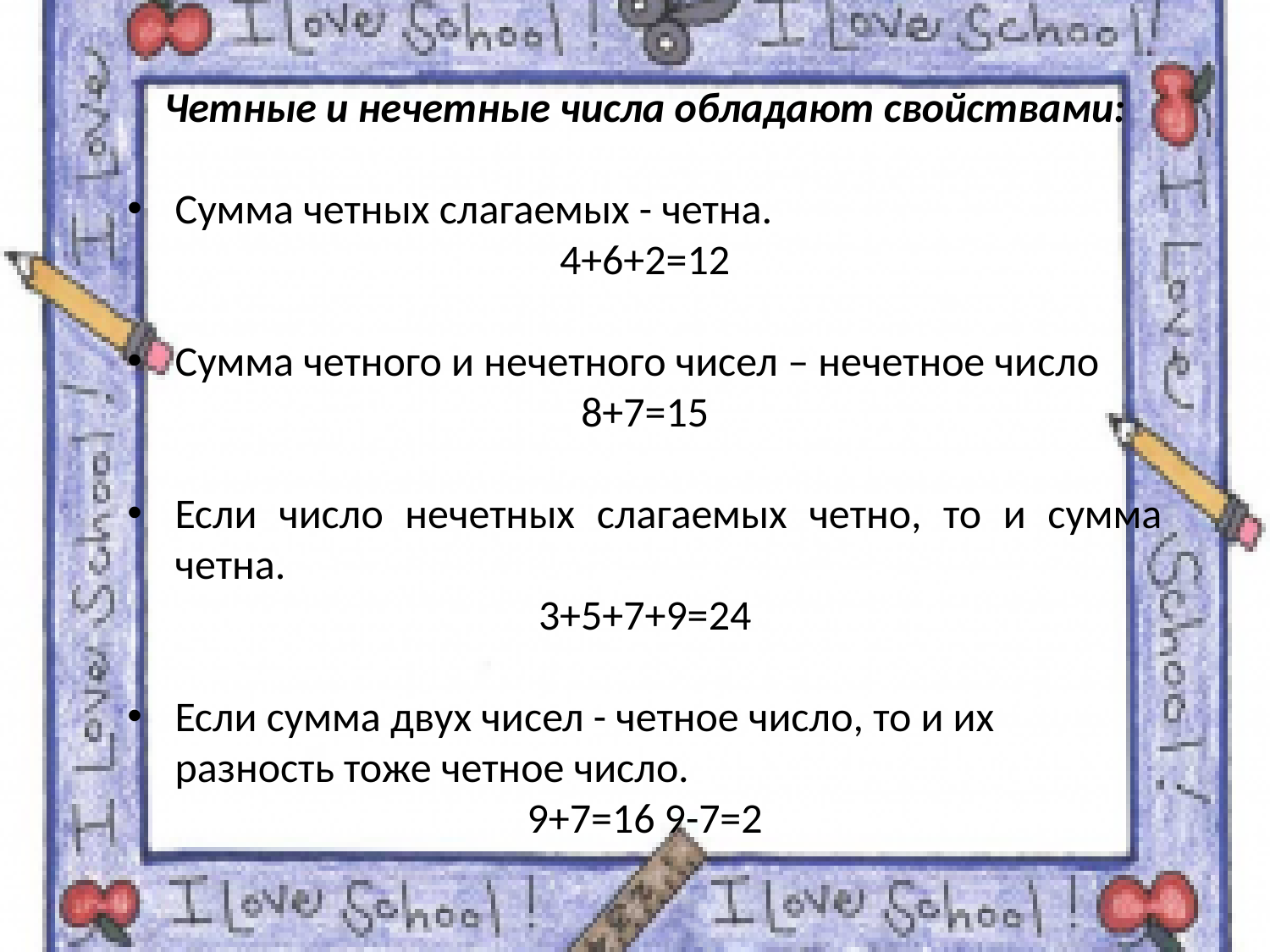

Четные и нечетные числа обладают свойствами:

Сумма четных слагаемых - четна.
4+6+2=12

Сумма четного и нечетного чисел – нечетное число
8+7=15

Если число нечетных слагаемых четно, то и сумма четна.
3+5+7+9=24

Если сумма двух чисел - четное число, то и их разность тоже четное число.
9+7=16 9-7=2